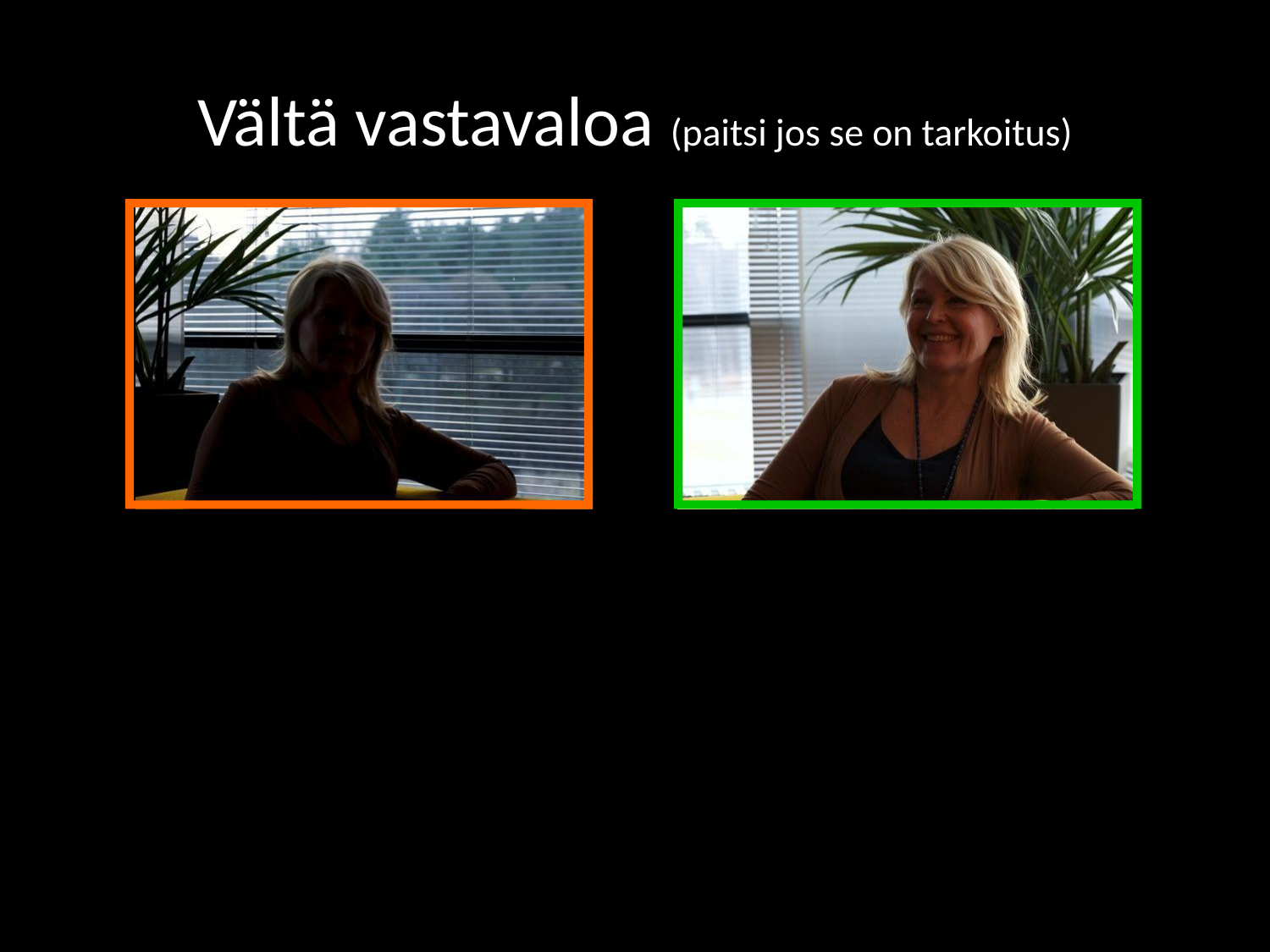

# Vältä vastavaloa (paitsi jos se on tarkoitus)